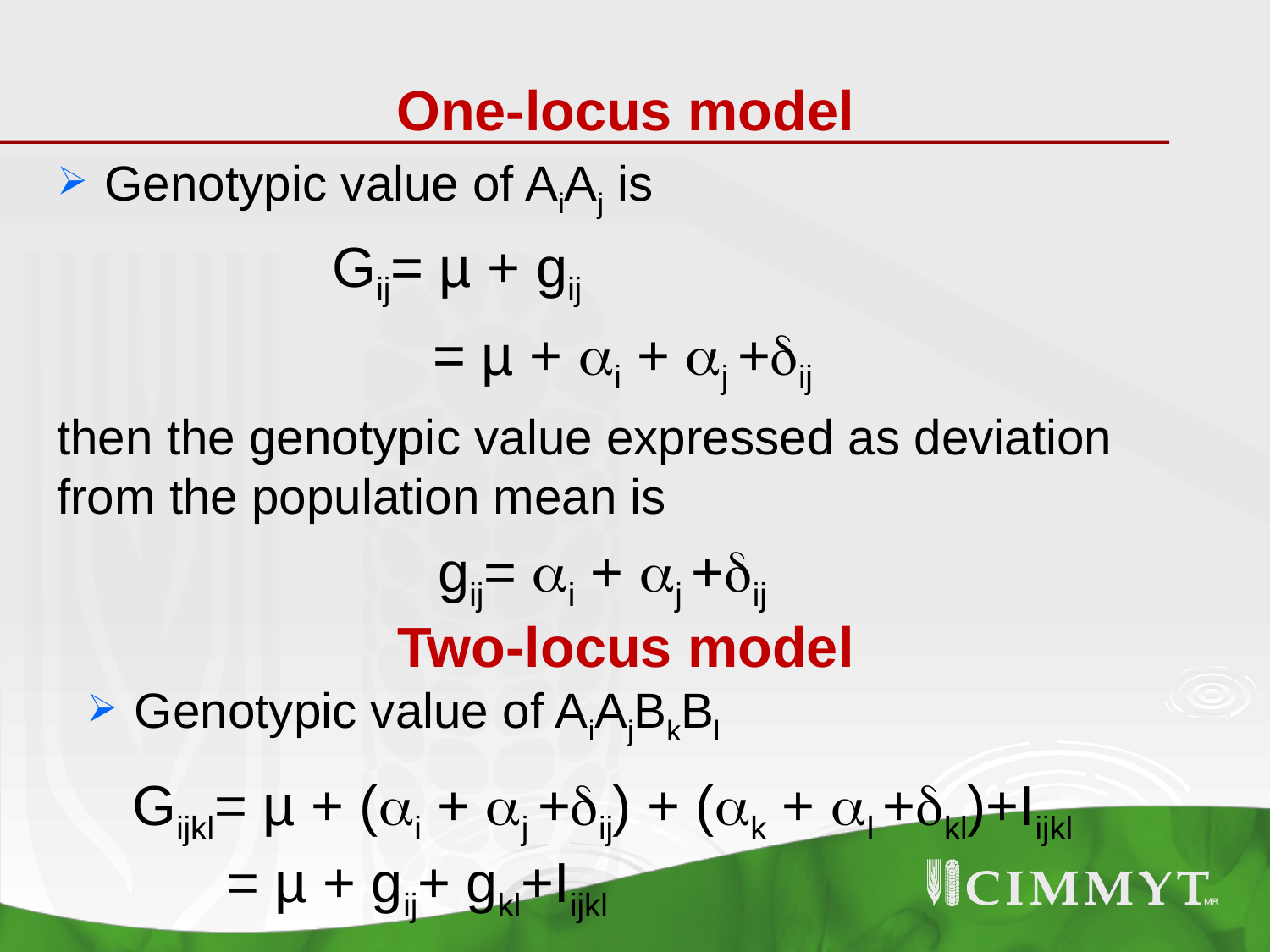

# One-locus model
Genotypic value of AiAj is
                    Gij= µ + gij
                        = µ + αi + αj +δij
then the genotypic value expressed as deviation from the population mean is
			gij= αi + αj +δij

Genotypic value of AiAjBkBl

Two-locus model

Gijkl= µ + (αi + αj +δij) + (αk + αl +δkl)+Iijkl
      = µ + gij+ gkl+Iijkl